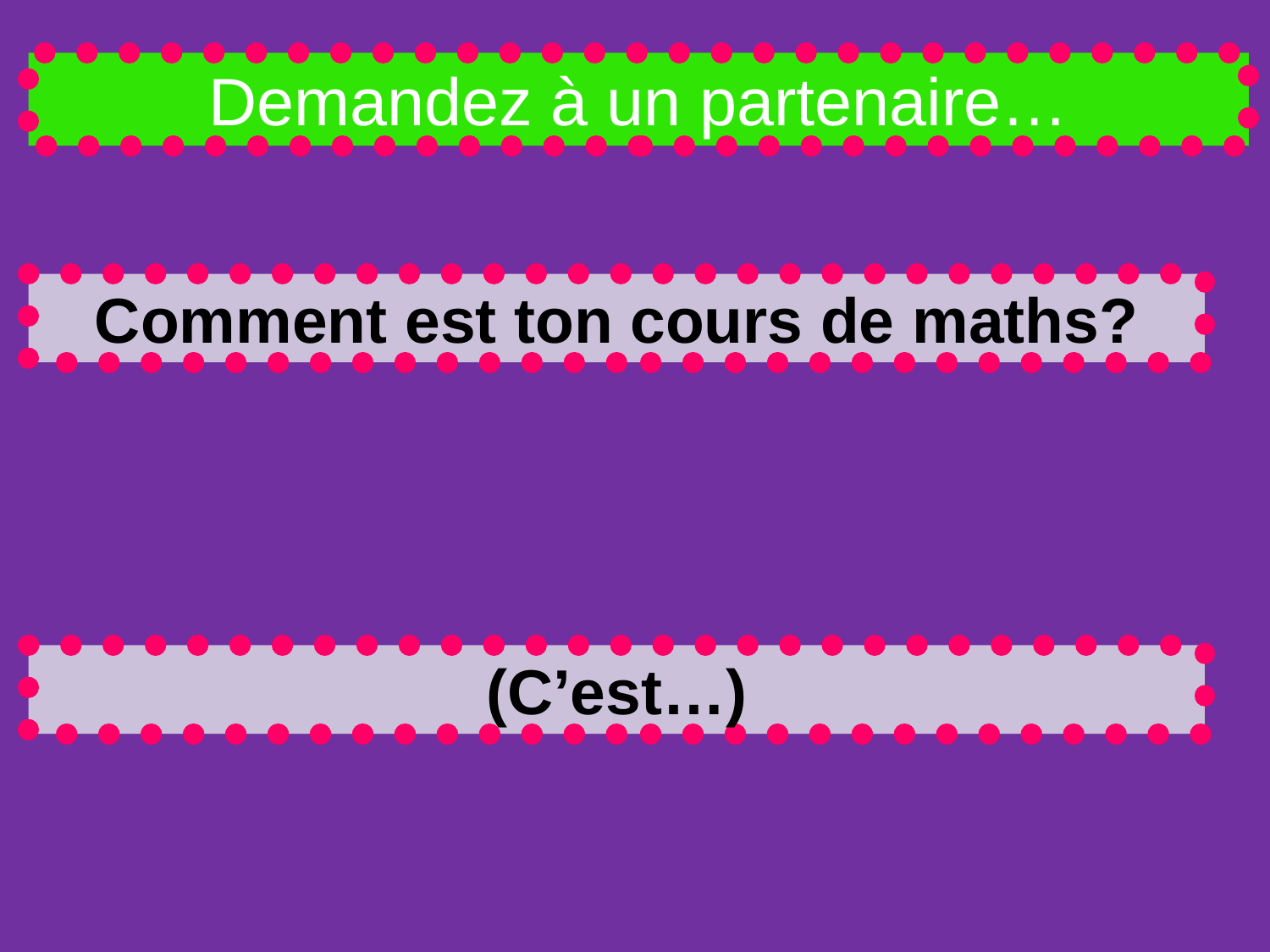

Demandez à un partenaire…
Comment est ton cours de maths?
(C’est…)